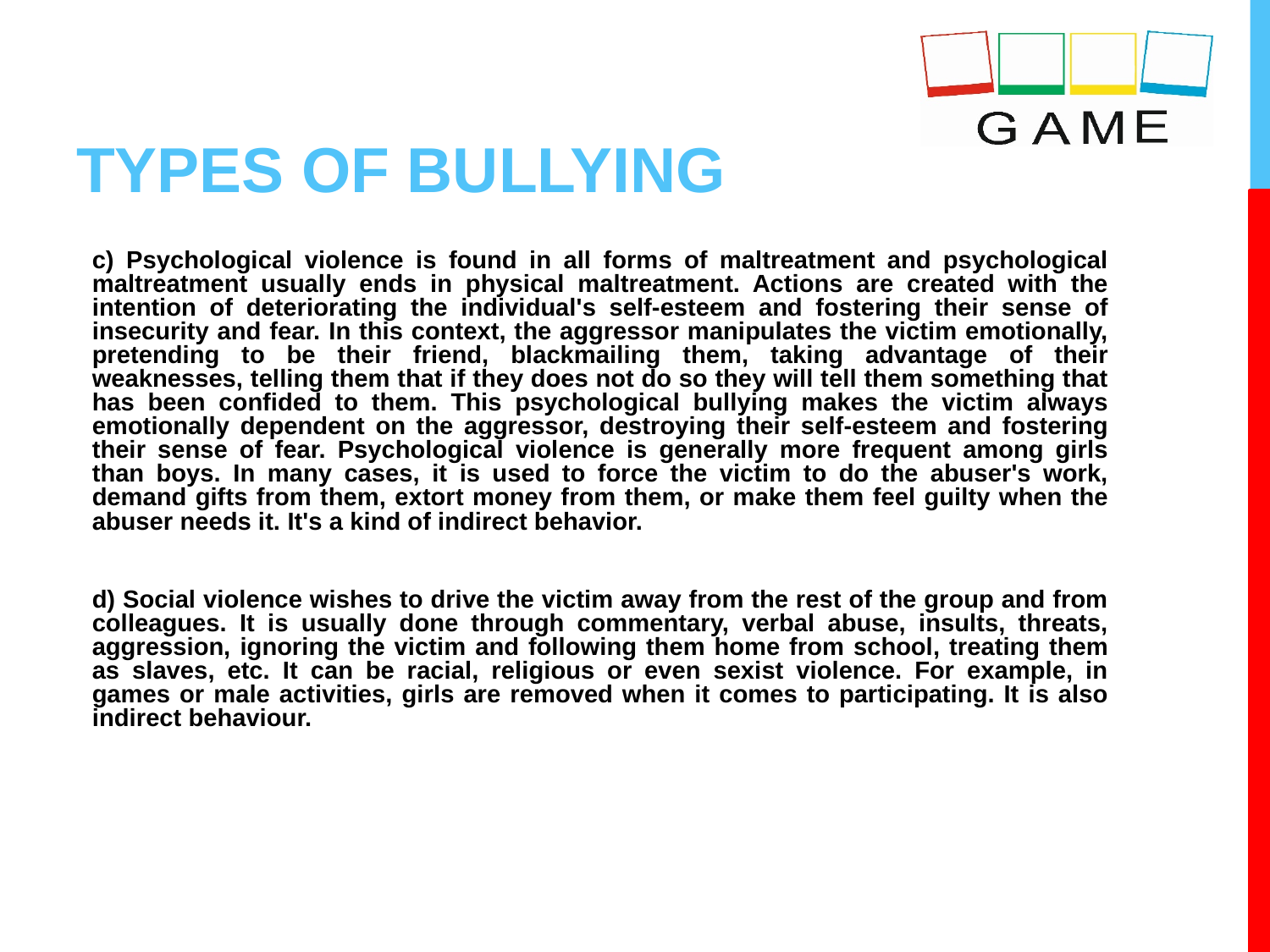

# TYPES OF BULLYING
c) Psychological violence is found in all forms of maltreatment and psychological maltreatment usually ends in physical maltreatment. Actions are created with the intention of deteriorating the individual's self-esteem and fostering their sense of insecurity and fear. In this context, the aggressor manipulates the victim emotionally, pretending to be their friend, blackmailing them, taking advantage of their weaknesses, telling them that if they does not do so they will tell them something that has been confided to them. This psychological bullying makes the victim always emotionally dependent on the aggressor, destroying their self-esteem and fostering their sense of fear. Psychological violence is generally more frequent among girls than boys. In many cases, it is used to force the victim to do the abuser's work, demand gifts from them, extort money from them, or make them feel guilty when the abuser needs it. It's a kind of indirect behavior.

d) Social violence wishes to drive the victim away from the rest of the group and from colleagues. It is usually done through commentary, verbal abuse, insults, threats, aggression, ignoring the victim and following them home from school, treating them as slaves, etc. It can be racial, religious or even sexist violence. For example, in games or male activities, girls are removed when it comes to participating. It is also indirect behaviour.